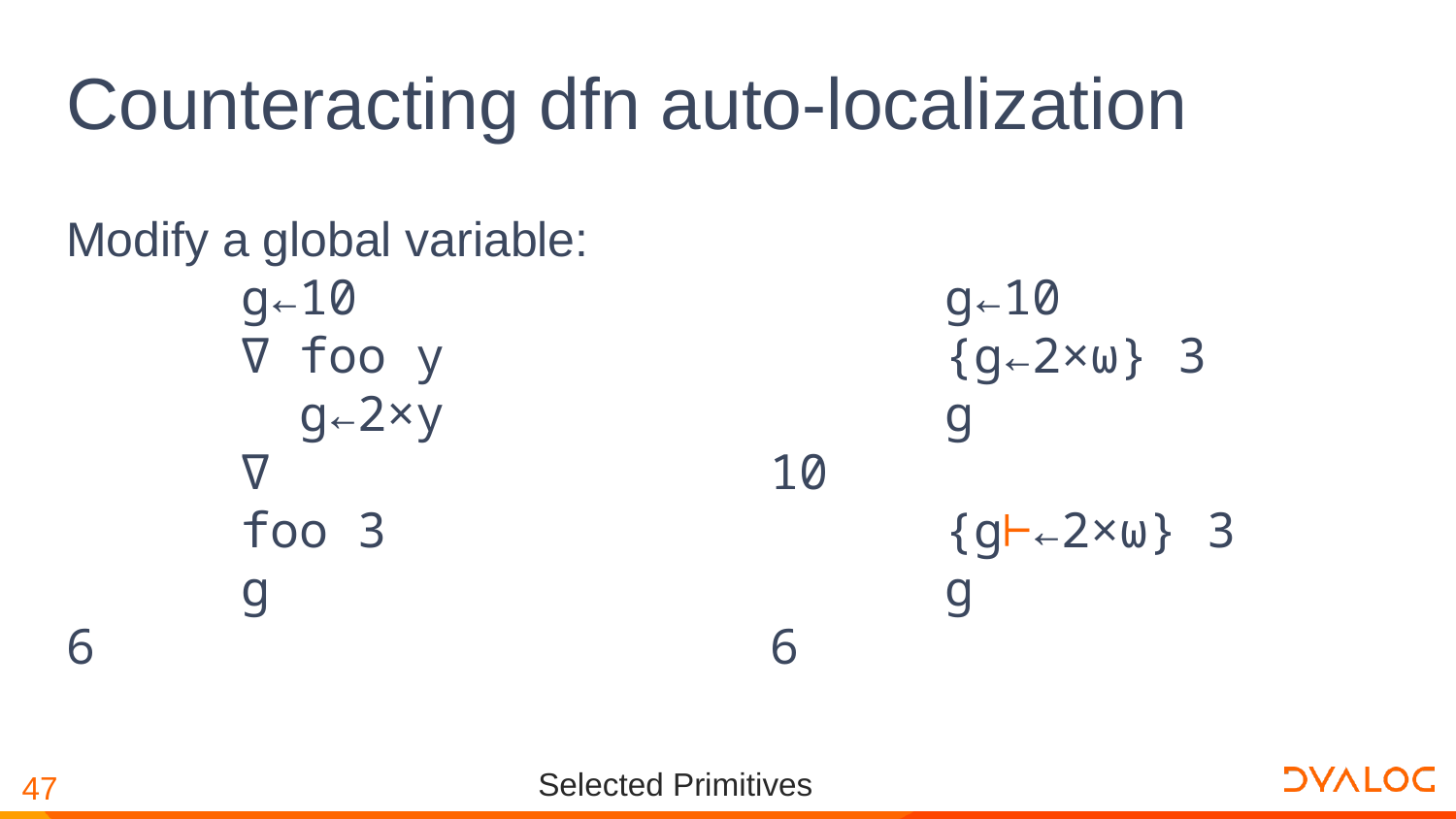

# Counteracting dfn auto-localization
Modify a global variable:
      g←10
      ∇ foo y
        g←2×y
      ∇
      foo 3
      g
6

      g←10
      {g←2×⍵} 3
      g
10
      {g⊢←2×⍵} 3
      g
6